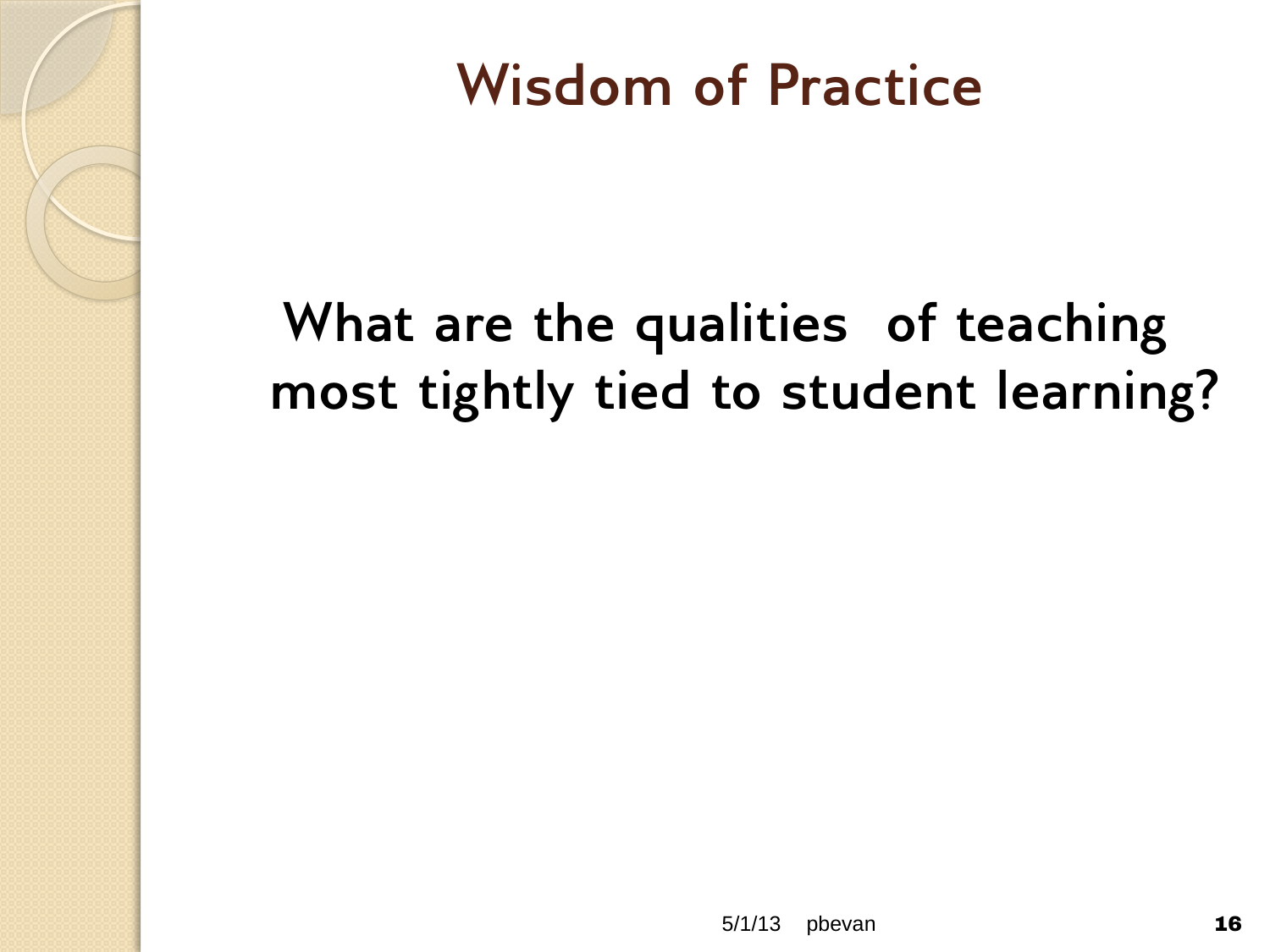

# Wisdom of Practice

What are the qualities  of teaching most tightly tied to student learning?
5/1/13
pbevan
16